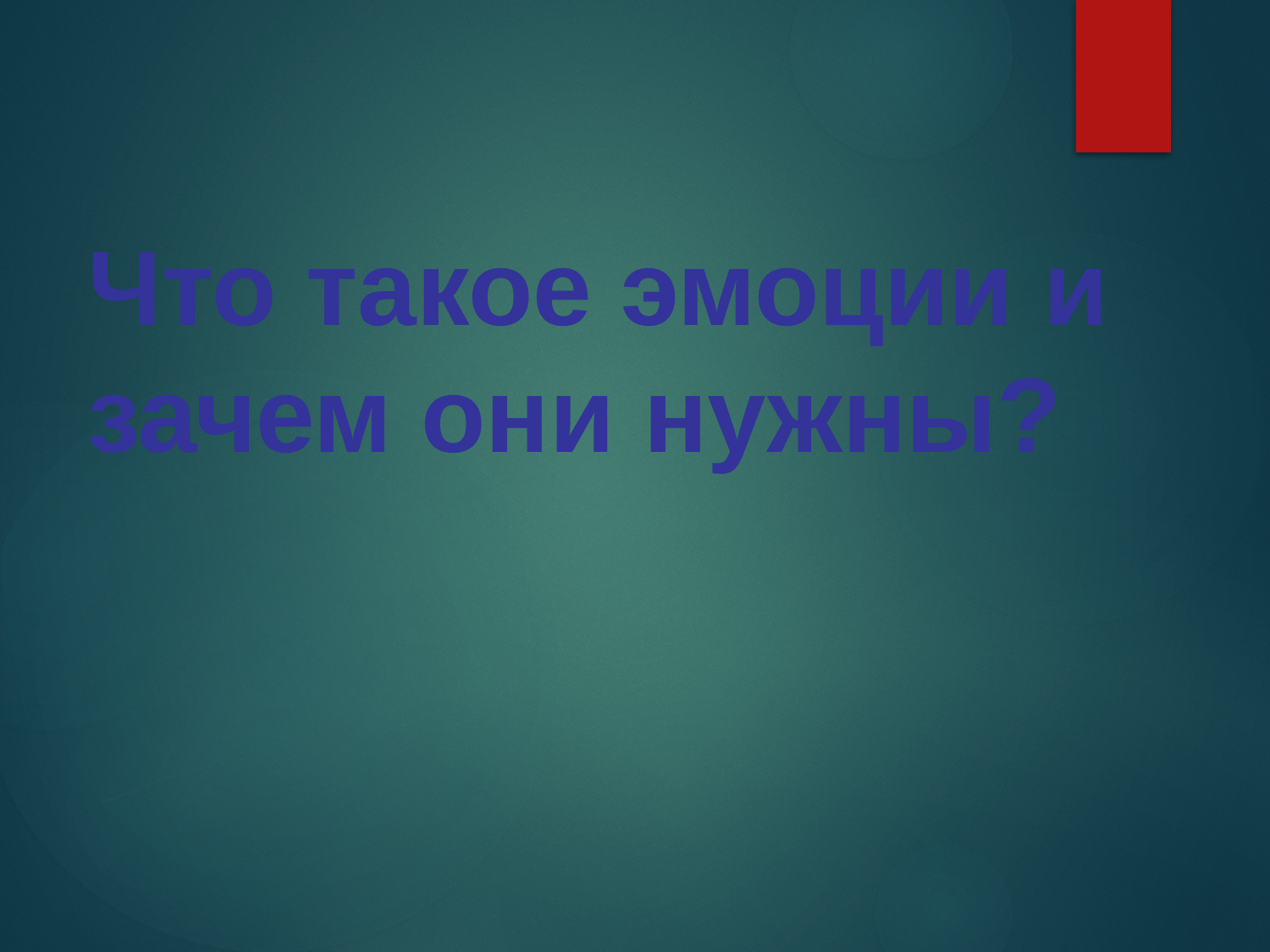

Что такое эмоции и зачем они нужны?